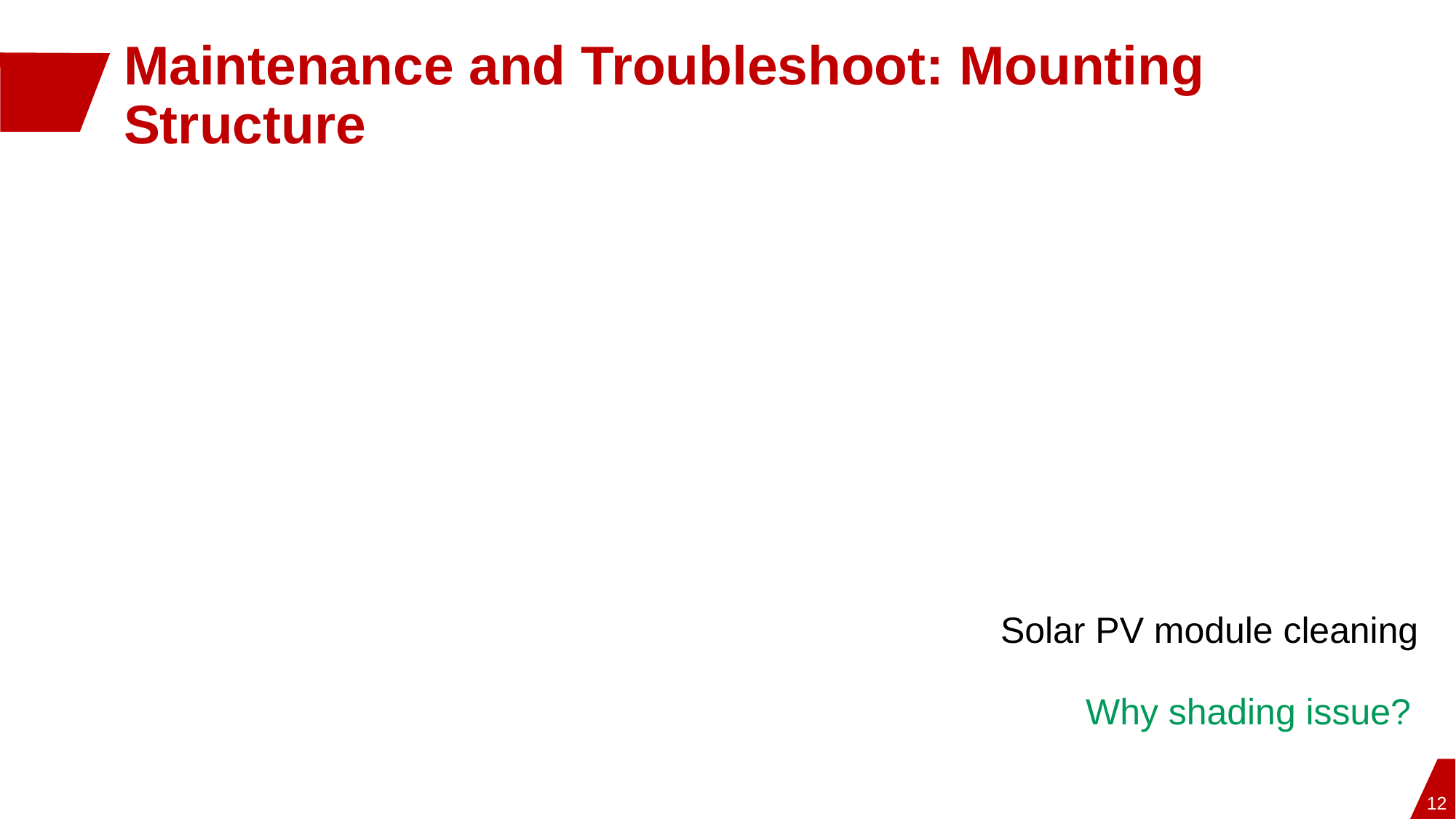

# Maintenance and Troubleshoot: Mounting Structure
Solar PV module cleaning
Why shading issue?
12